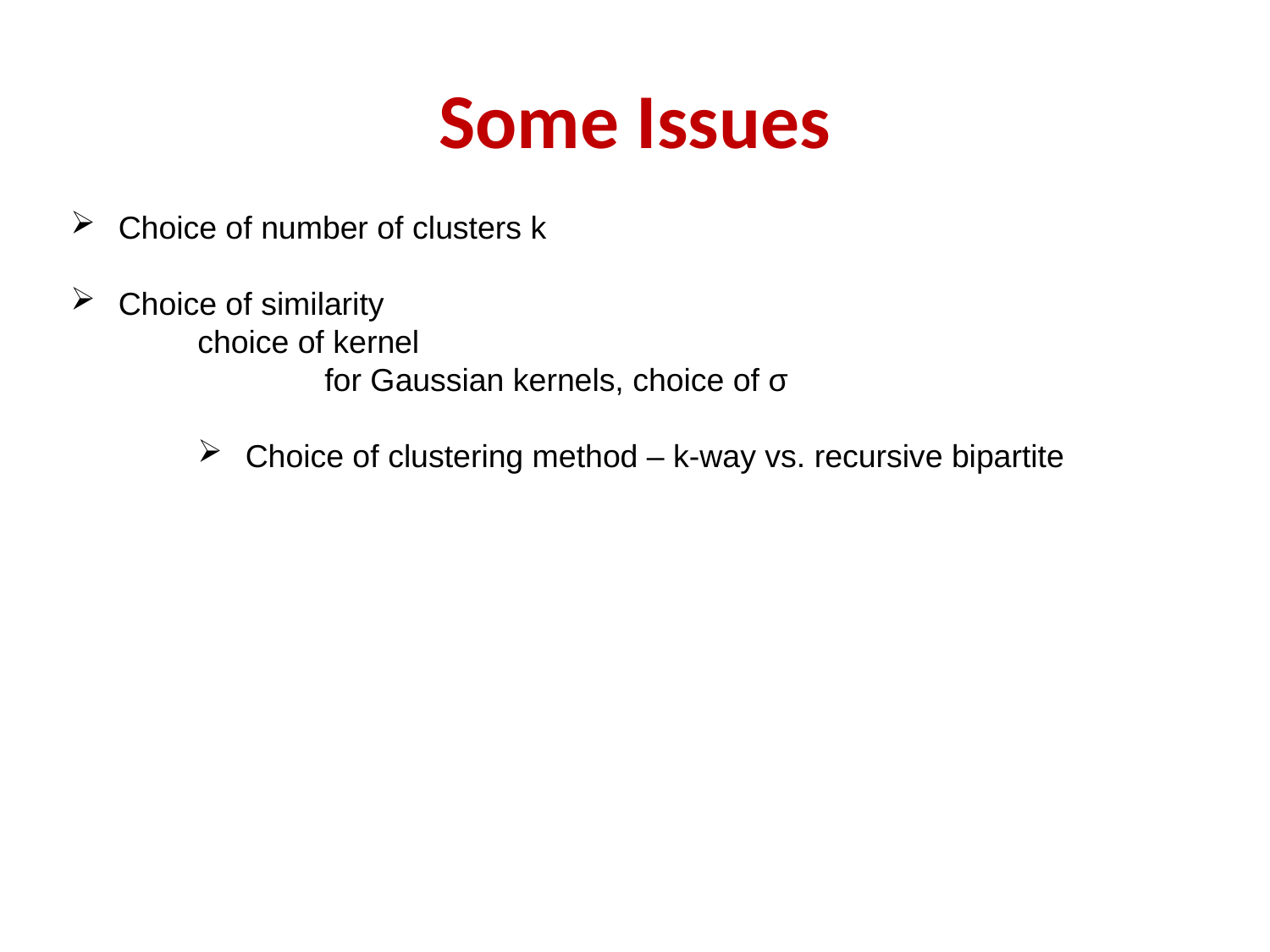

# Some Issues
  Choice of number of clusters k

  Choice of similarity
choice of kernel
	for Gaussian kernels, choice of σ

  Choice of clustering method – k-way vs. recursive bipartite